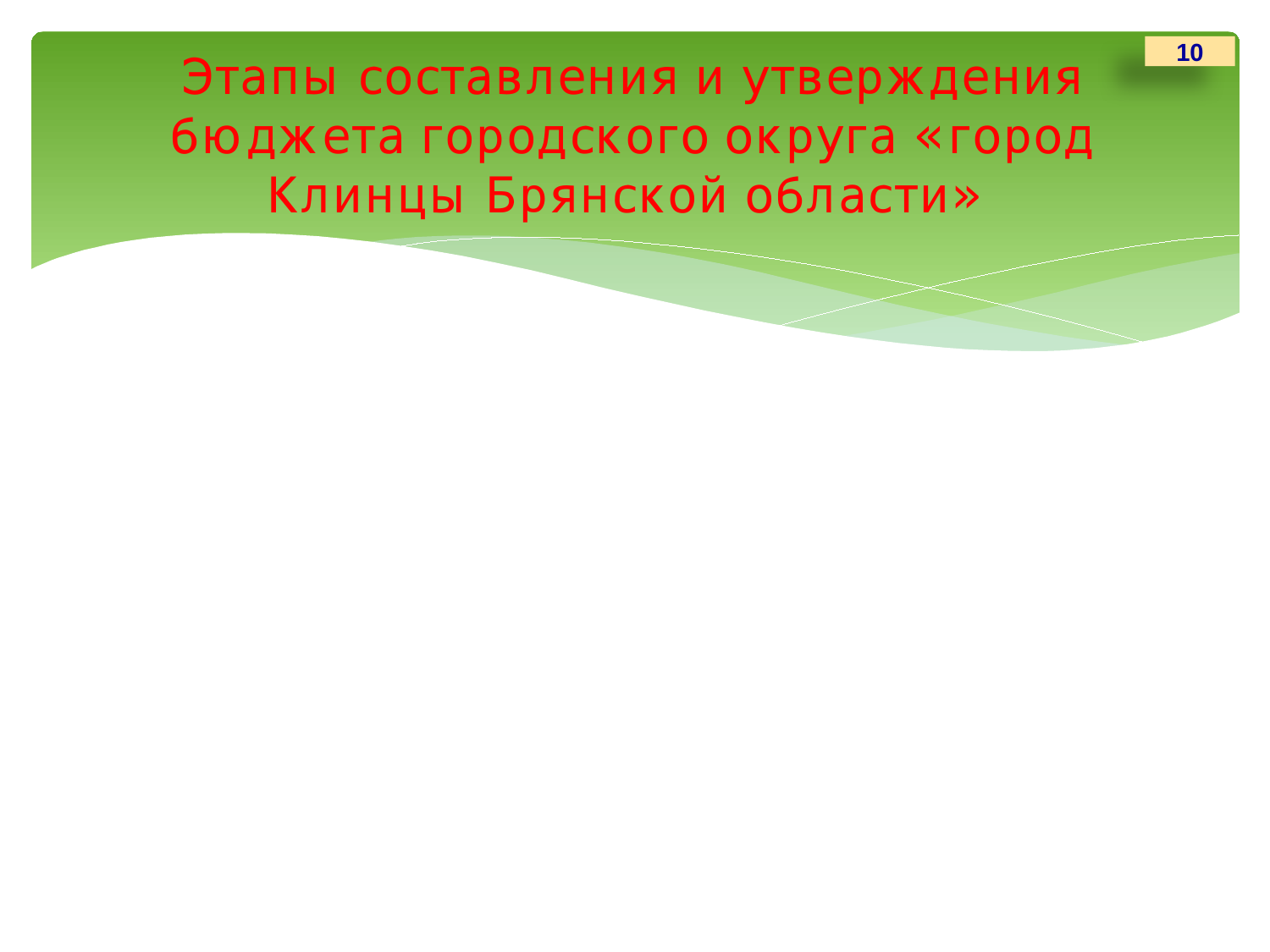

10
# Этапы составления и утверждения бюджета городского округа «город Клинцы Брянской области»